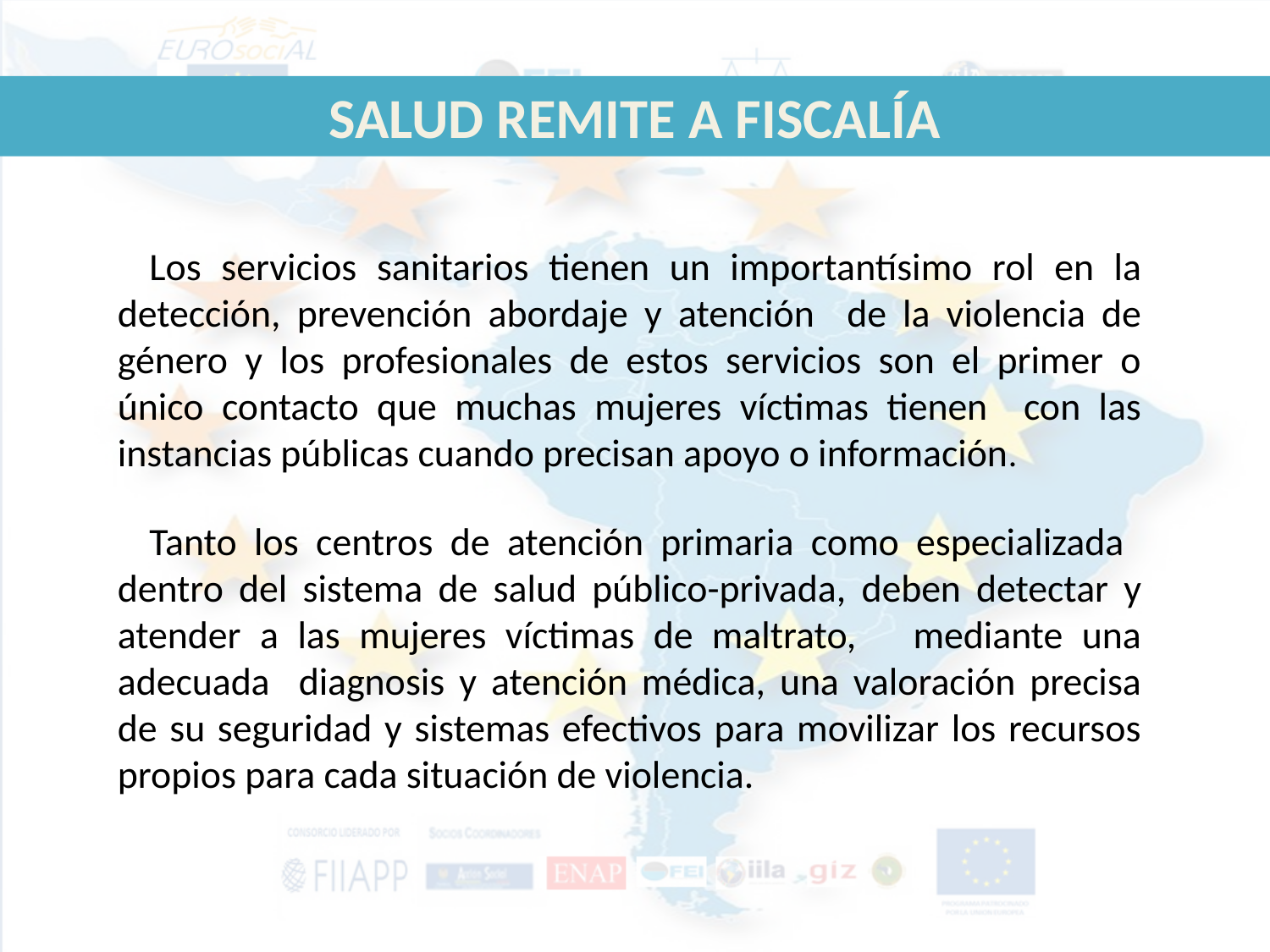

SALUD REMITE A FISCALÍA
Los servicios sanitarios tienen un importantísimo rol en la detección, prevención abordaje y atención  de la violencia de género y los profesionales de estos servicios son el primer o único contacto que muchas mujeres víctimas tienen  con las instancias públicas cuando precisan apoyo o información.

Tanto los centros de atención primaria como especializada  dentro del sistema de salud público-privada, deben detectar y atender a las mujeres víctimas de maltrato,   mediante una adecuada  diagnosis y atención médica, una valoración precisa de su seguridad y sistemas efectivos para movilizar los recursos propios para cada situación de violencia.